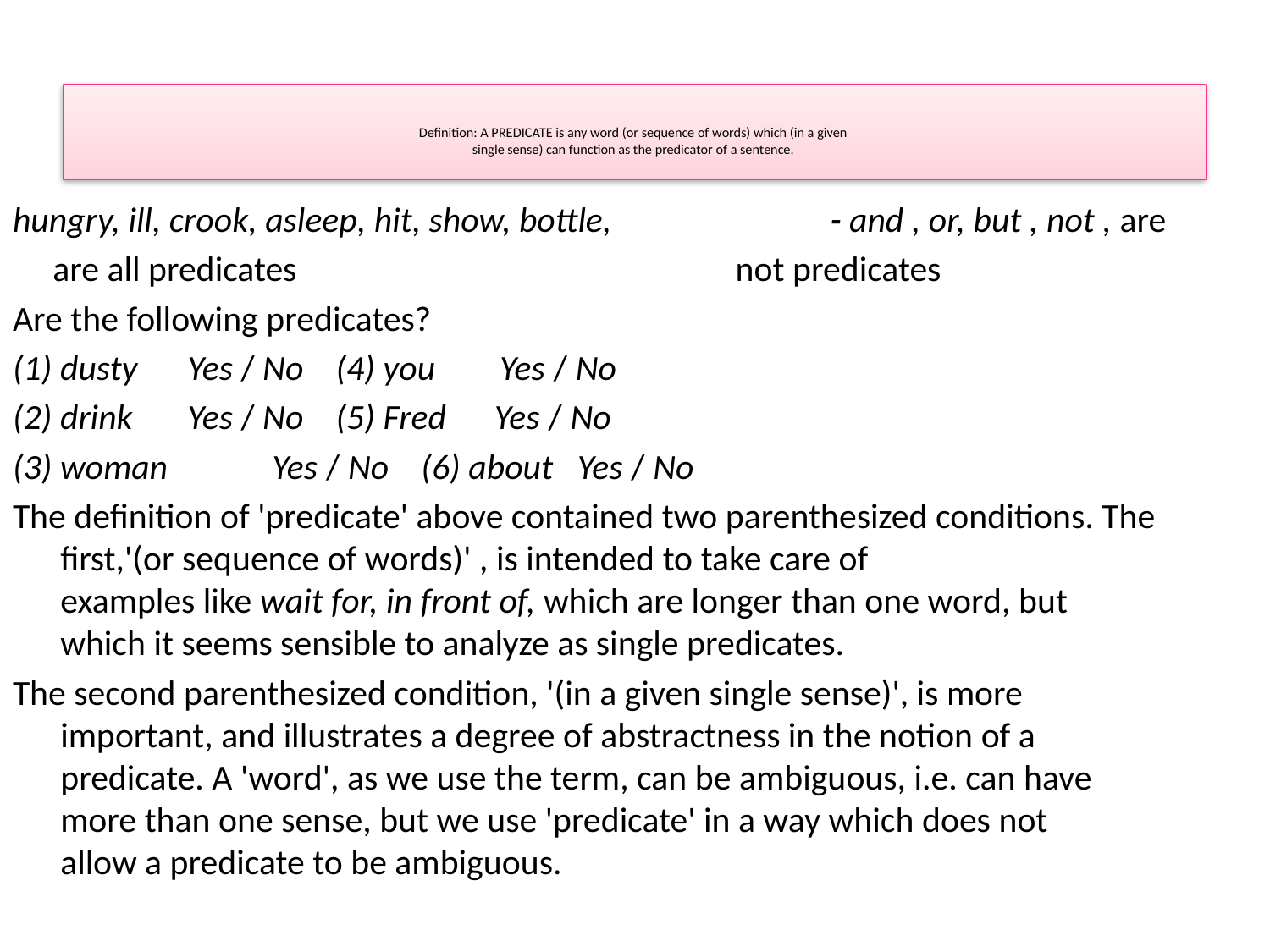

# Definition: A PREDICATE is any word (or sequence of words) which (in a given single sense) can function as the predicator of a sentence.
hungry, ill, crook, asleep, hit, show, bottle,		 - and , or, but , not , are
     are all predicates 				     not predicates
Are the following predicates?
(1) dusty 	Yes / No    (4) you        Yes / No
(2) drink 	Yes / No    (5) Fred      Yes / No
(3) woman             Yes / No    (6) about   Yes / No
The definition of 'predicate' above contained two parenthesized conditions. The first,'(or sequence of words)' , is intended to take care of
examples like wait for, in front of, which are longer than one word, but
which it seems sensible to analyze as single predicates.
The second parenthesized condition, '(in a given single sense)', is more
important, and illustrates a degree of abstractness in the notion of a
predicate. A 'word', as we use the term, can be ambiguous, i.e. can have
more than one sense, but we use 'predicate' in a way which does not
allow a predicate to be ambiguous.